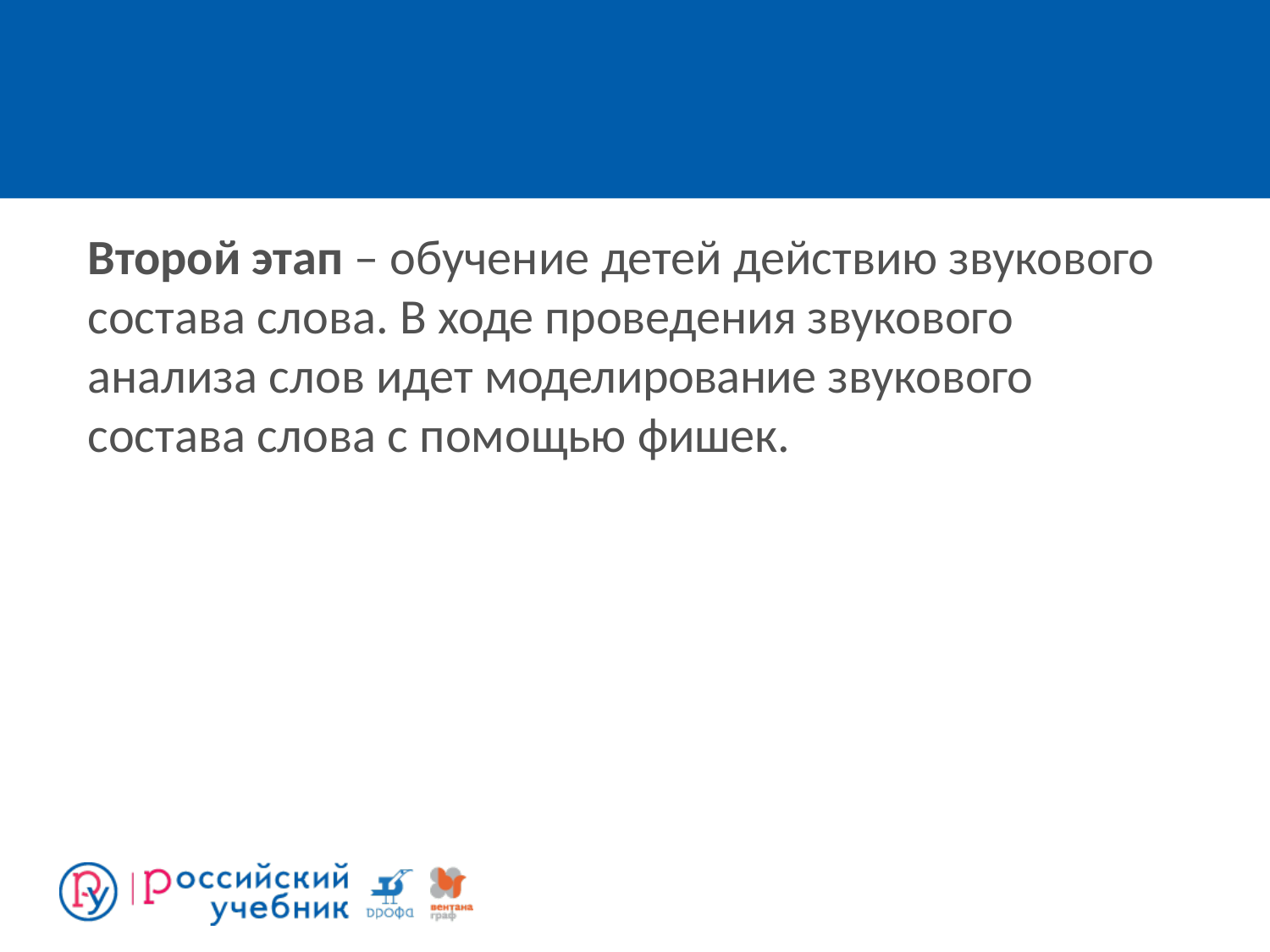

# Второй этап – обучение детей действию звукового состава слова. В ходе проведения звукового анализа слов идет моделирование звукового
состава слова с помощью фишек.